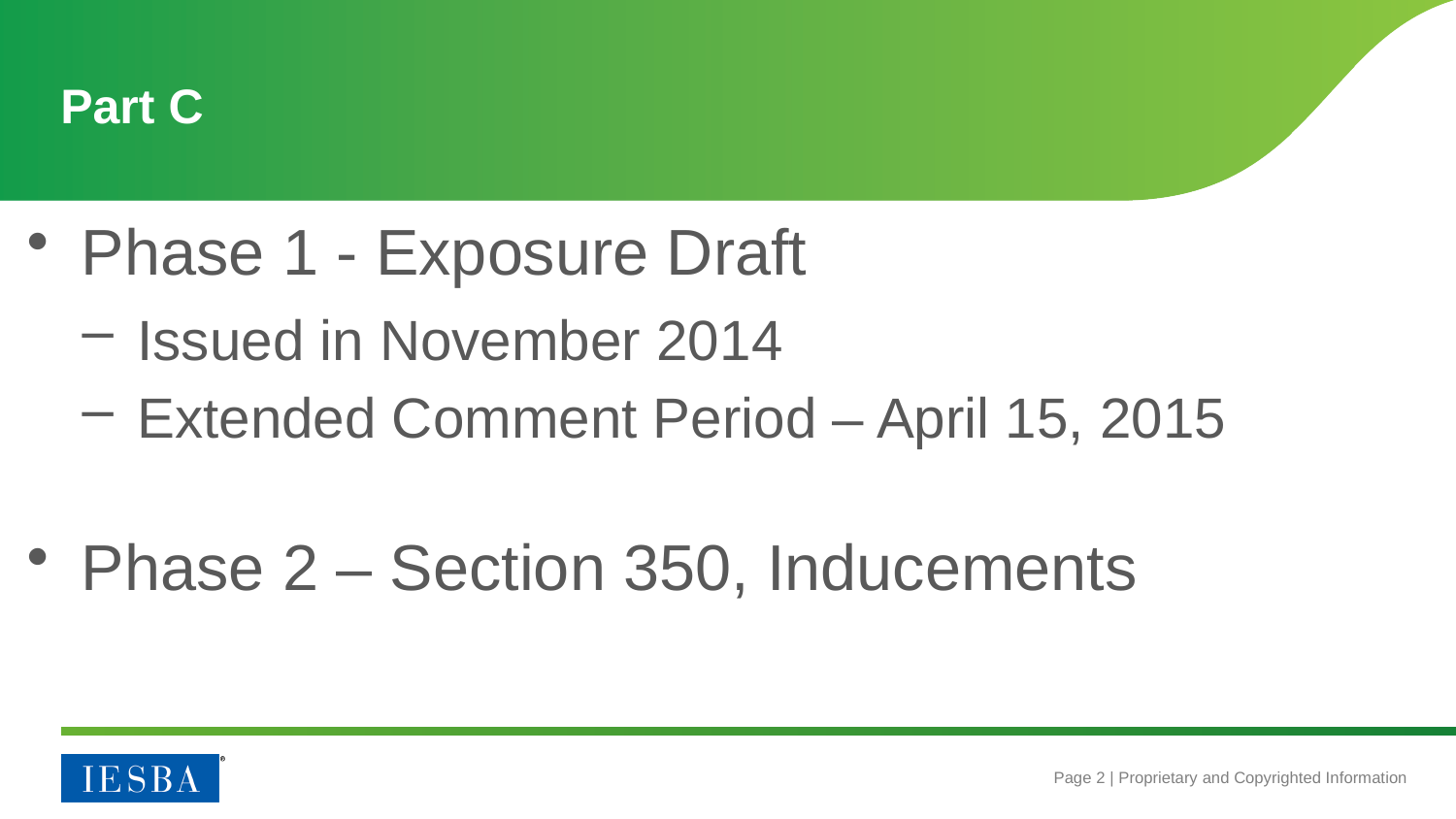

# Part C
Phase 1 - Exposure Draft
Issued in November 2014
Extended Comment Period – April 15, 2015

Phase 2 – Section 350, Inducements